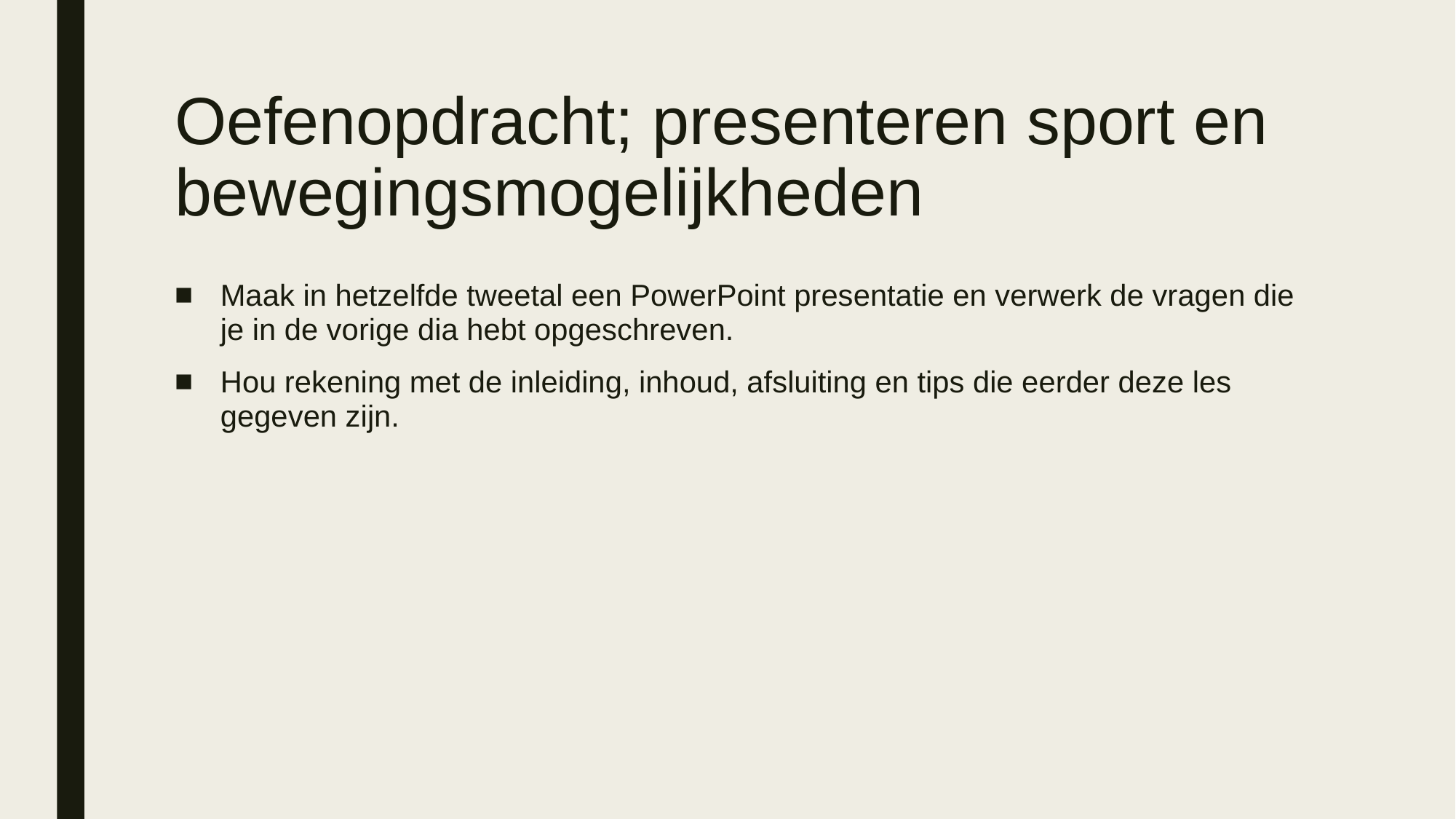

# Oefenopdracht; presenteren sport en bewegingsmogelijkheden
Maak in hetzelfde tweetal een PowerPoint presentatie en verwerk de vragen die je in de vorige dia hebt opgeschreven.
Hou rekening met de inleiding, inhoud, afsluiting en tips die eerder deze les gegeven zijn.